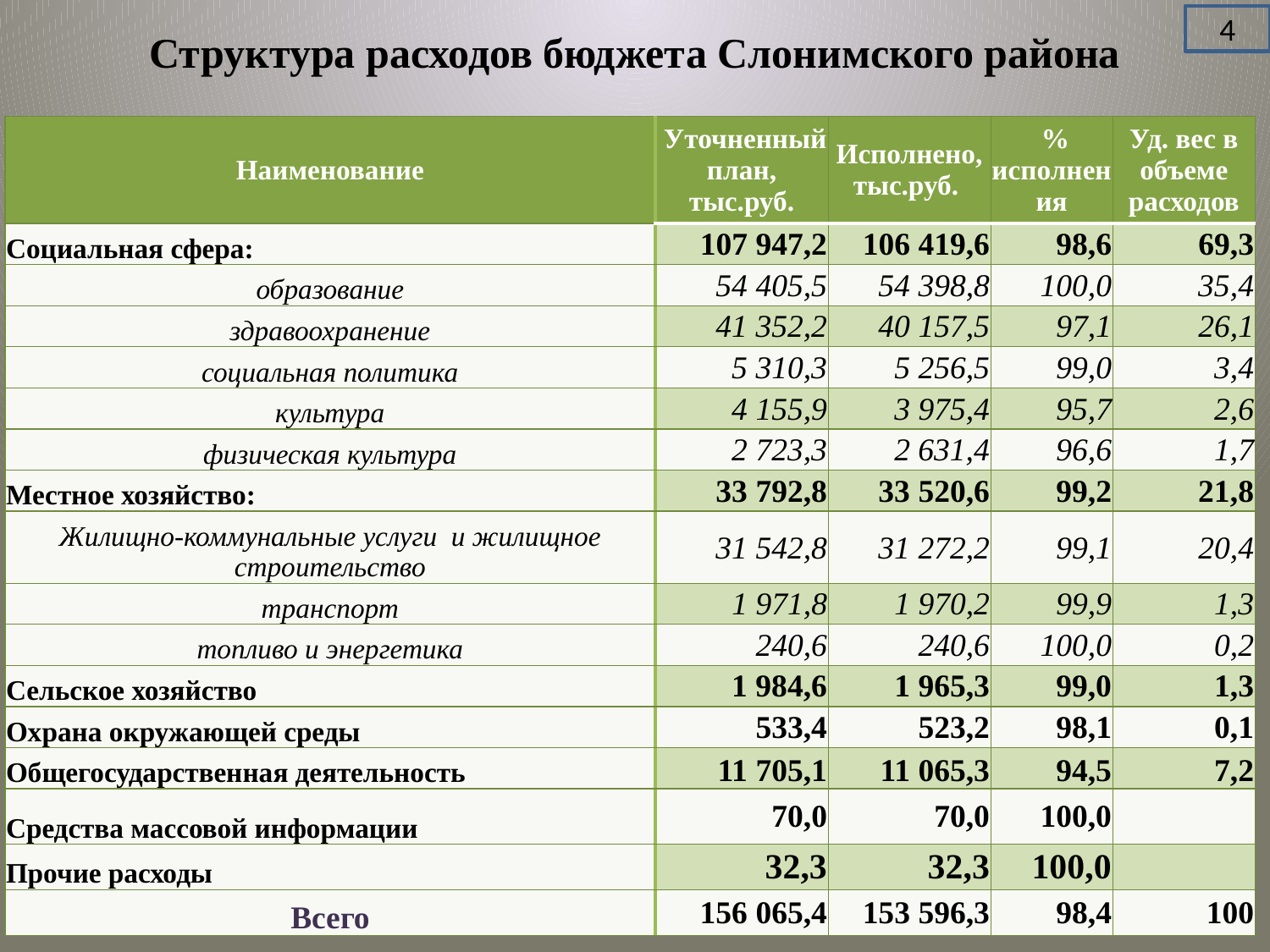

4
# Структура расходов бюджета Слонимского района
| Наименование | Уточненный план, тыс.руб. | Исполнено, тыс.руб. | % исполнения | Уд. вес в объеме расходов |
| --- | --- | --- | --- | --- |
| Социальная сфера: | 107 947,2 | 106 419,6 | 98,6 | 69,3 |
| образование | 54 405,5 | 54 398,8 | 100,0 | 35,4 |
| здравоохранение | 41 352,2 | 40 157,5 | 97,1 | 26,1 |
| социальная политика | 5 310,3 | 5 256,5 | 99,0 | 3,4 |
| культура | 4 155,9 | 3 975,4 | 95,7 | 2,6 |
| физическая культура | 2 723,3 | 2 631,4 | 96,6 | 1,7 |
| Местное хозяйство: | 33 792,8 | 33 520,6 | 99,2 | 21,8 |
| Жилищно-коммунальные услуги и жилищное строительство | 31 542,8 | 31 272,2 | 99,1 | 20,4 |
| транспорт | 1 971,8 | 1 970,2 | 99,9 | 1,3 |
| топливо и энергетика | 240,6 | 240,6 | 100,0 | 0,2 |
| Сельское хозяйство | 1 984,6 | 1 965,3 | 99,0 | 1,3 |
| Охрана окружающей среды | 533,4 | 523,2 | 98,1 | 0,1 |
| Общегосударственная деятельность | 11 705,1 | 11 065,3 | 94,5 | 7,2 |
| Средства массовой информации | 70,0 | 70,0 | 100,0 |  |
| Прочие расходы | 32,3 | 32,3 | 100,0 |  |
| Всего | 156 065,4 | 153 596,3 | 98,4 | 100 |